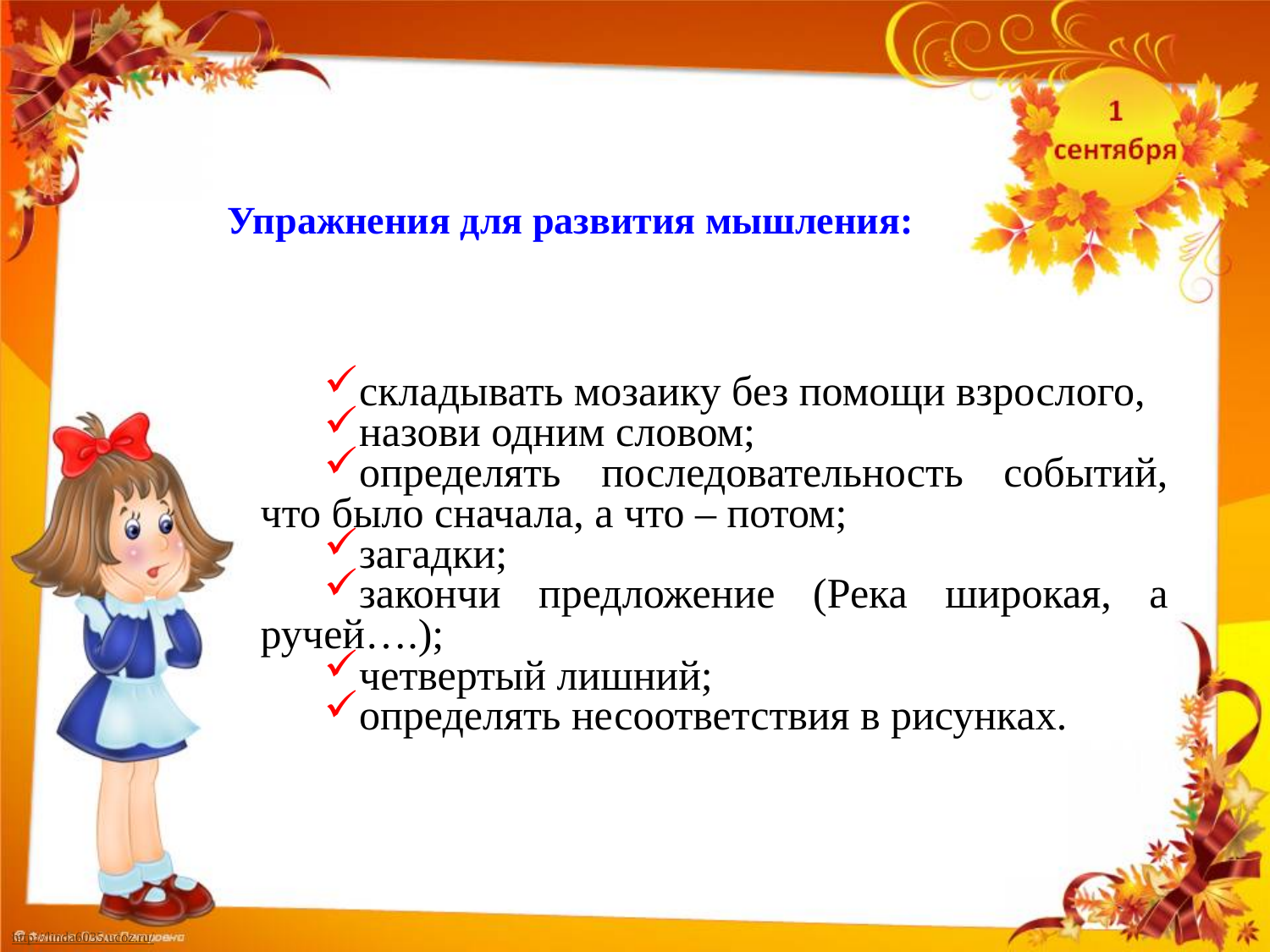

Упражнения для развития мышления:
складывать мозаику без помощи взрослого,
назови одним словом;
определять последовательность событий, что было сначала, а что – потом;
загадки;
закончи предложение (Река широкая, а ручей….);
четвертый лишний;
определять несоответствия в рисунках.